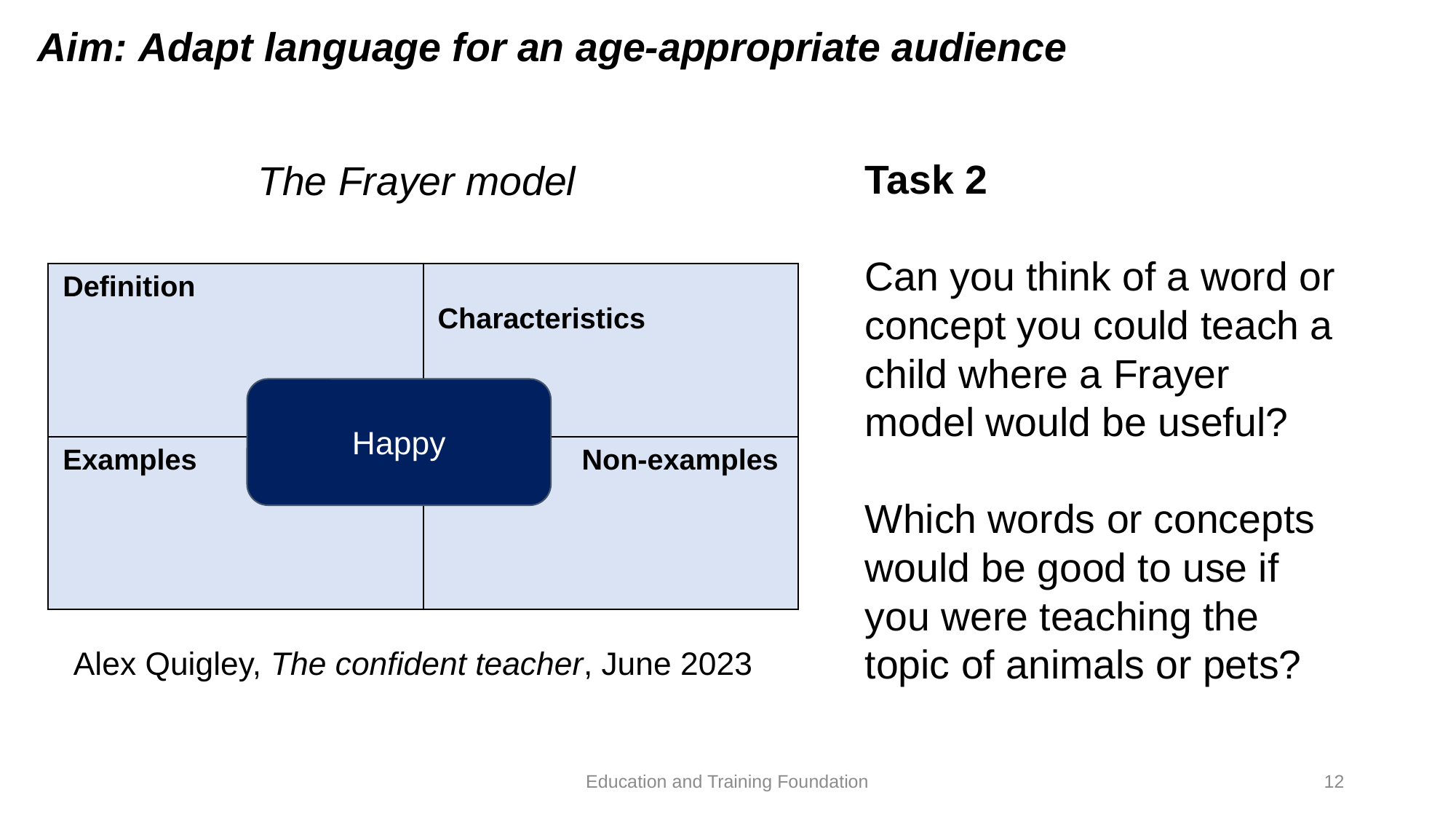

Aim: Adapt language for an age-appropriate audience
Task 2

Can you think of a word or concept you could teach a child where a Frayer model would be useful?

Which words or concepts would be good to use if you were teaching the topic of animals or pets?
The Frayer model
| Definition | Characteristics |
| --- | --- |
| Examples | Non-examples |
Happy
Alex Quigley, The confident teacher, June 2023
Education and Training Foundation
12